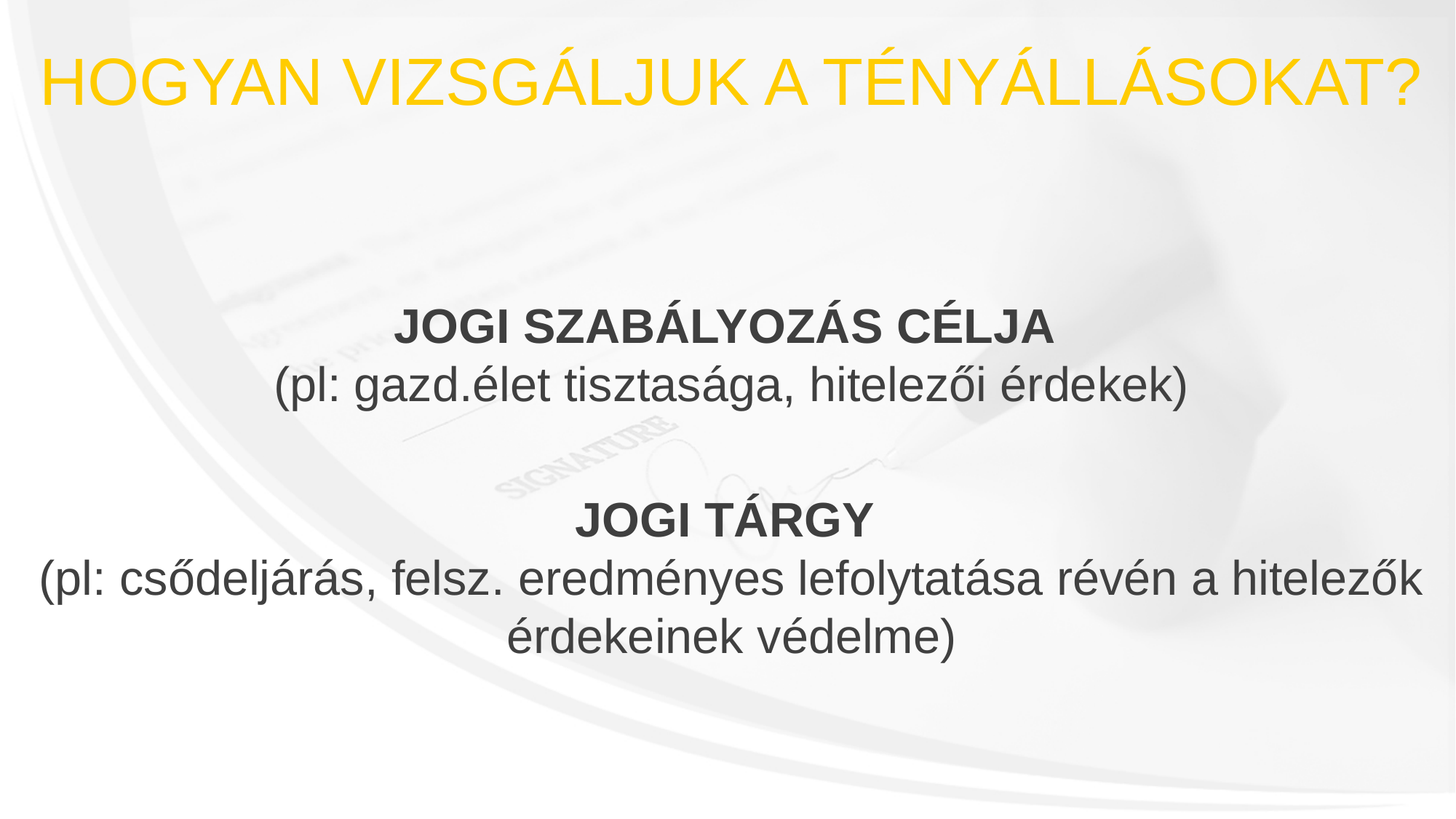

HOGYAN VIZSGÁLJUK A TÉNYÁLLÁSOKAT?
JOGI SZABÁLYOZÁS CÉLJA
(pl: gazd.élet tisztasága, hitelezői érdekek)

JOGI TÁRGY
(pl: csődeljárás, felsz. eredményes lefolytatása révén a hitelezők érdekeinek védelme)